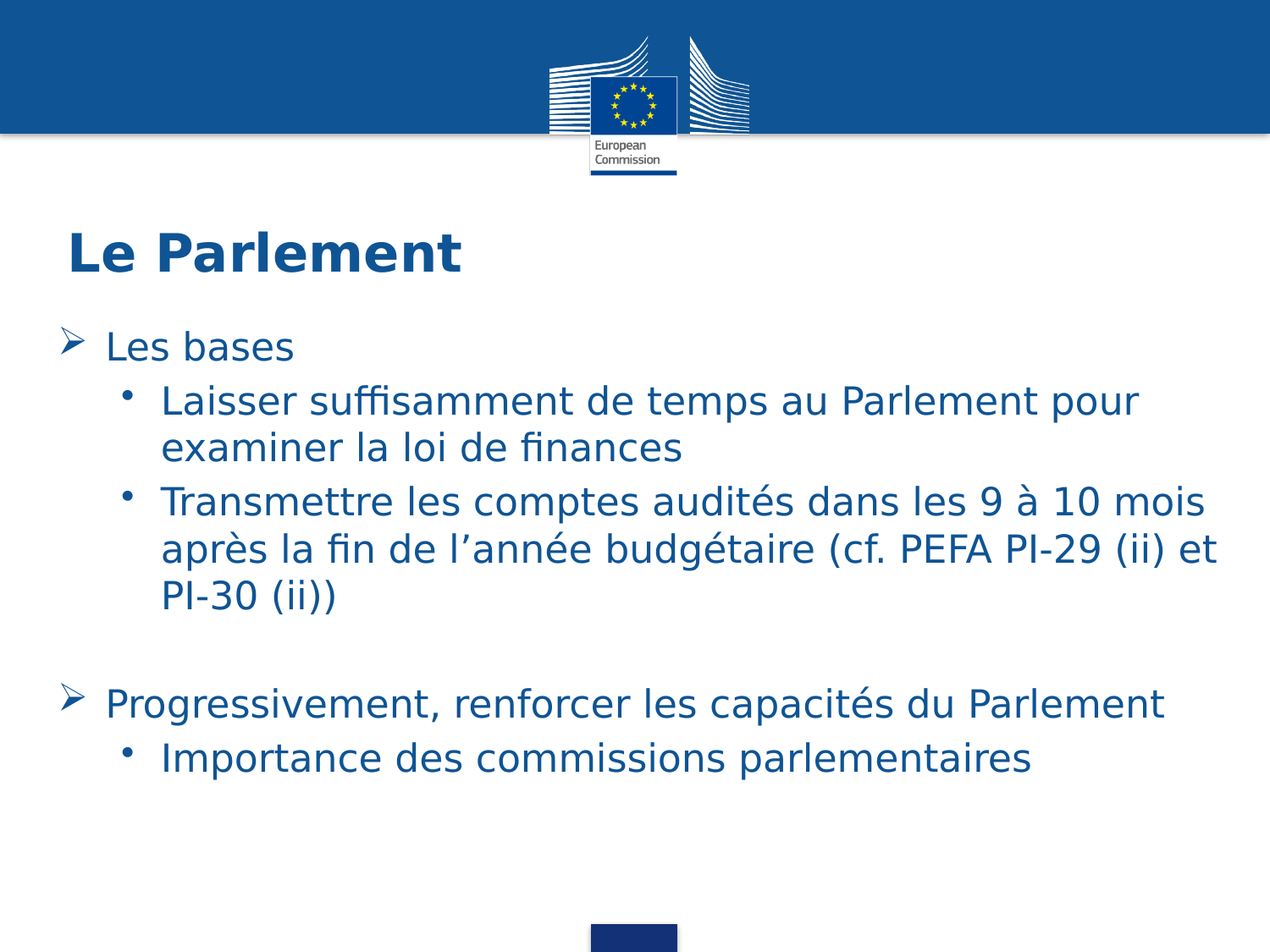

# Le Parlement
Les bases
Laisser suffisamment de temps au Parlement pour examiner la loi de finances
Transmettre les comptes audités dans les 9 à 10 mois après la fin de l’année budgétaire (cf. PEFA PI-29 (ii) et PI-30 (ii))

Progressivement, renforcer les capacités du Parlement
Importance des commissions parlementaires